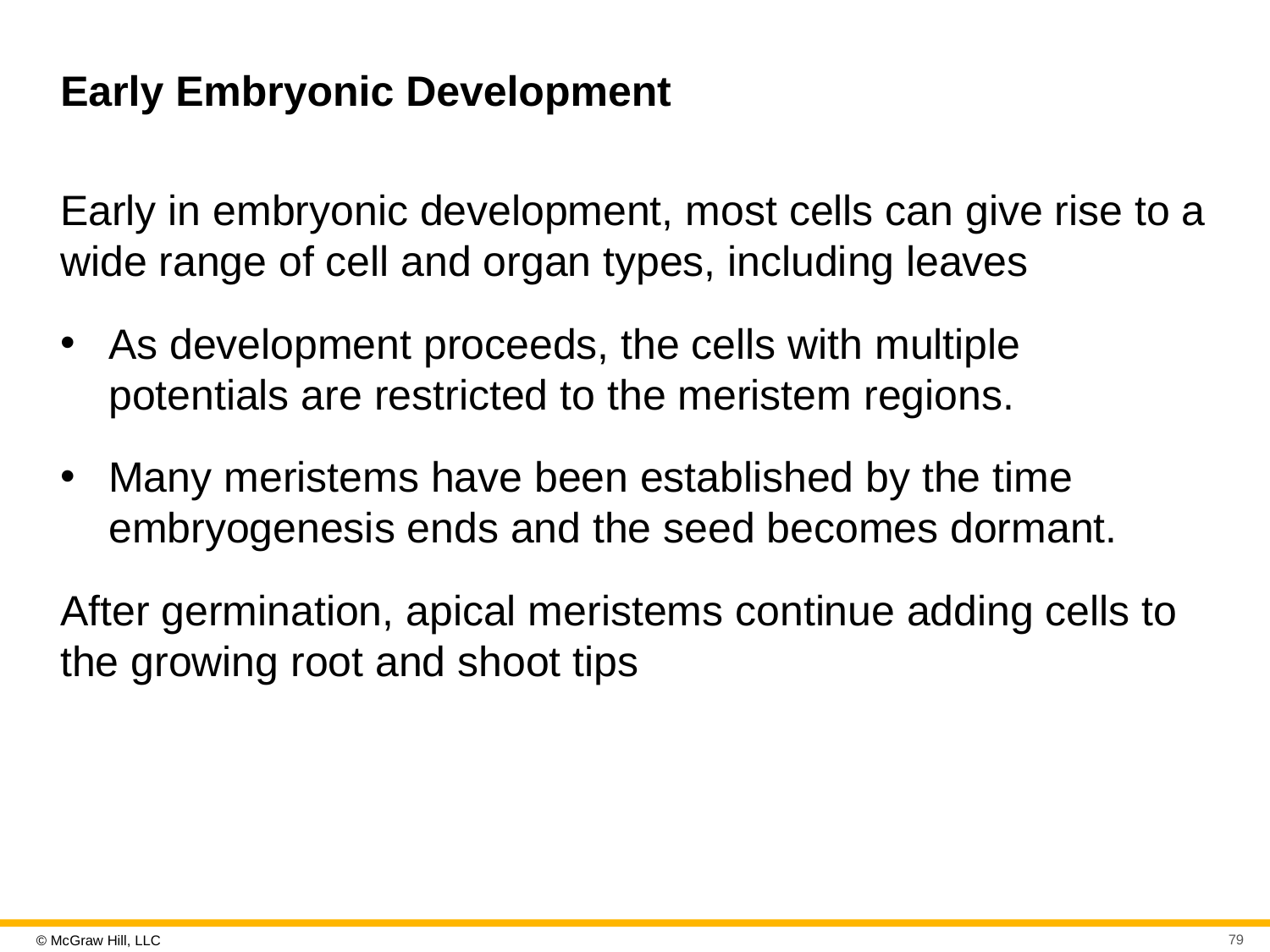

# Early Embryonic Development
Early in embryonic development, most cells can give rise to a wide range of cell and organ types, including leaves
As development proceeds, the cells with multiple potentials are restricted to the meristem regions.
Many meristems have been established by the time embryogenesis ends and the seed becomes dormant.
After germination, apical meristems continue adding cells to the growing root and shoot tips
79